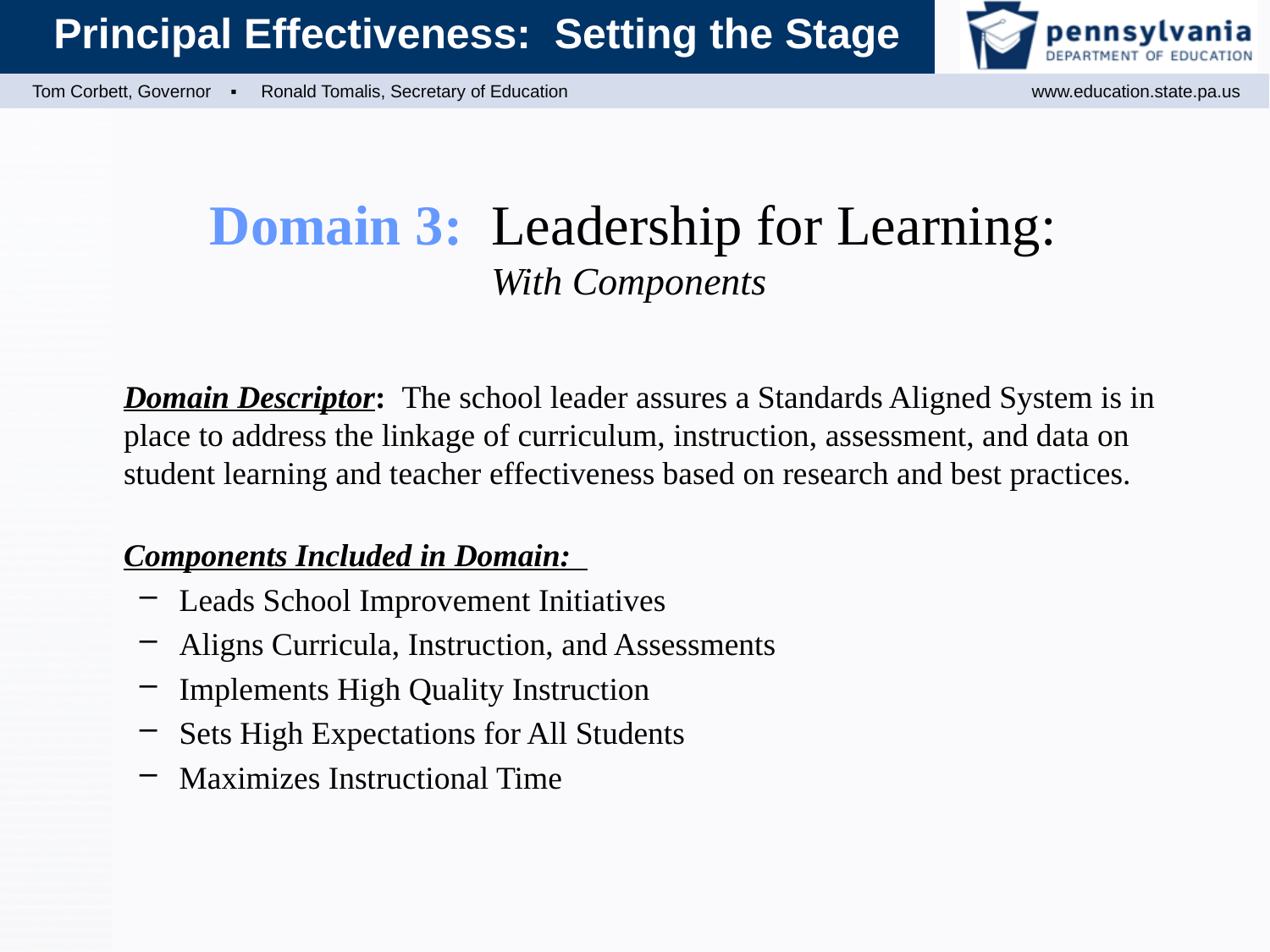

# Domain 3:  Leadership for Learning: With Components
	Domain Descriptor:  The school leader assures a Standards Aligned System is in place to address the linkage of curriculum, instruction, assessment, and data on student learning and teacher effectiveness based on research and best practices.
Components Included in Domain:
Leads School Improvement Initiatives
Aligns Curricula, Instruction, and Assessments
Implements High Quality Instruction
Sets High Expectations for All Students
Maximizes Instructional Time